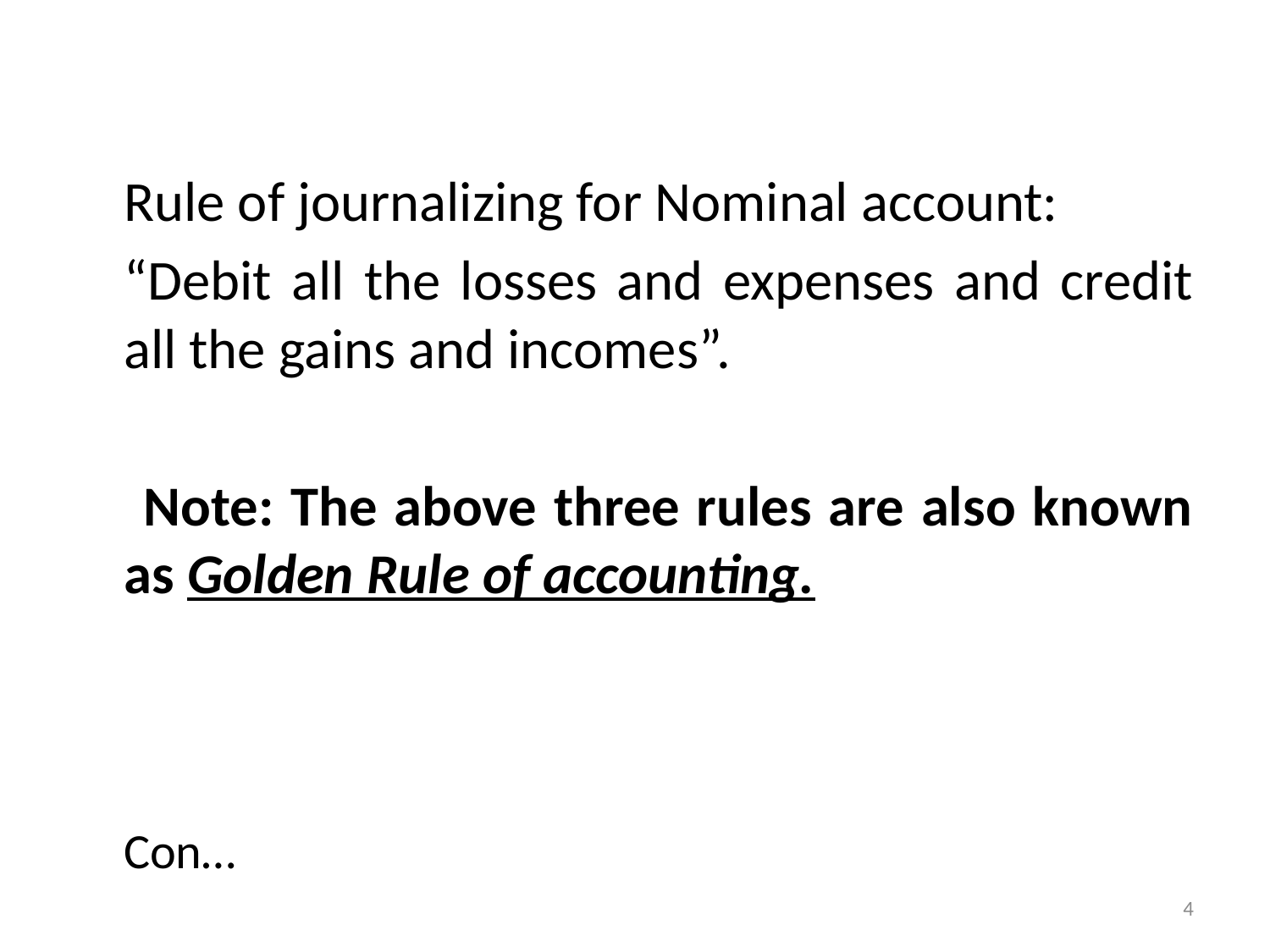

Rule of journalizing for Nominal account:
	“Debit all the losses and expenses and credit all the gains and incomes”.

    Note: The above three rules are also known as Golden Rule of accounting.
 																                 							        Con…

4